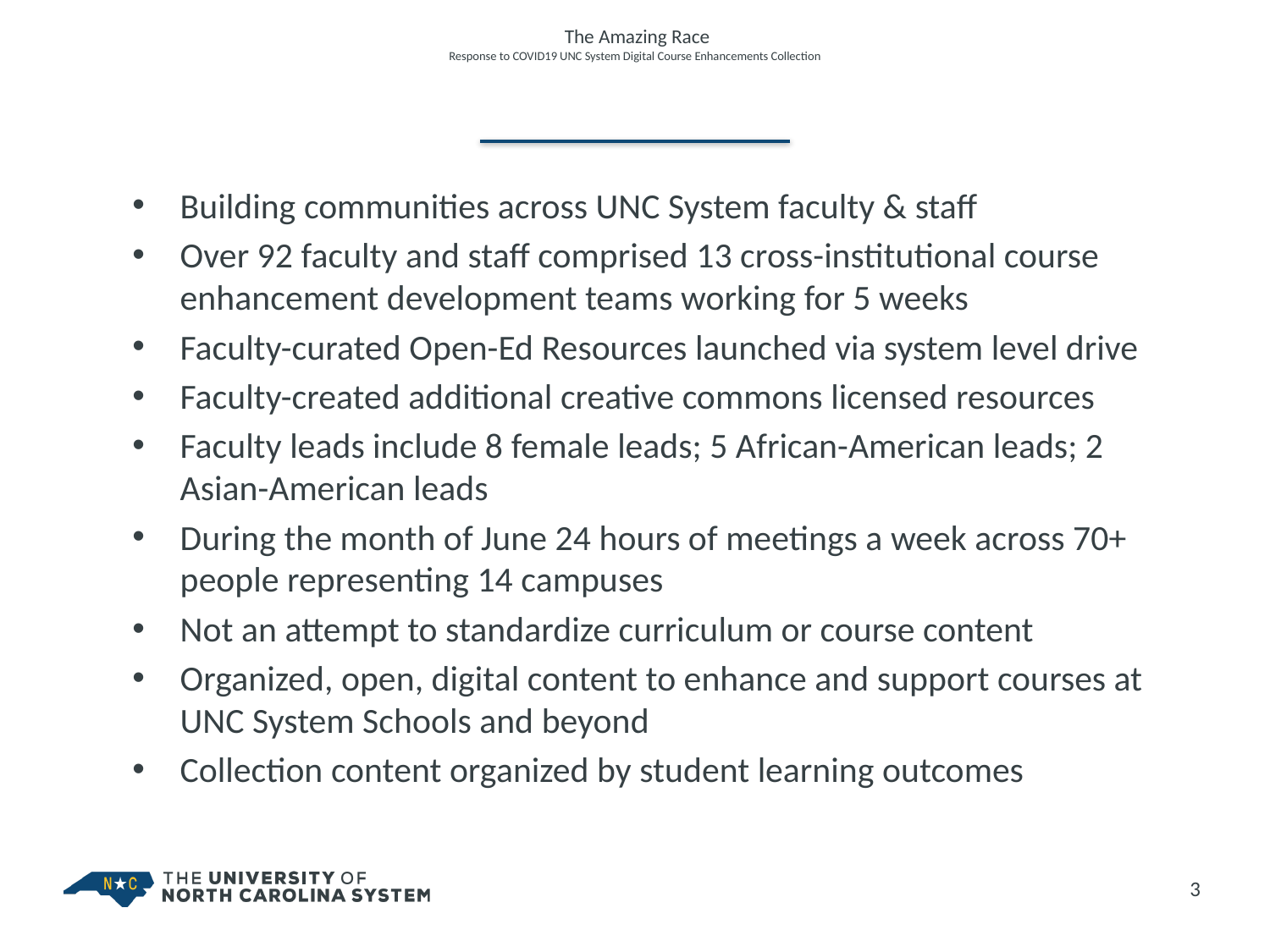

# The Amazing Race Response to COVID19 UNC System Digital Course Enhancements Collection
Building communities across UNC System faculty & staff
Over 92 faculty and staff comprised 13 cross-institutional course enhancement development teams working for 5 weeks
Faculty-curated Open-Ed Resources launched via system level drive
Faculty-created additional creative commons licensed resources
Faculty leads include 8 female leads; 5 African-American leads; 2 Asian-American leads
During the month of June 24 hours of meetings a week across 70+ people representing 14 campuses
Not an attempt to standardize curriculum or course content
Organized, open, digital content to enhance and support courses at UNC System Schools and beyond
Collection content organized by student learning outcomes

3